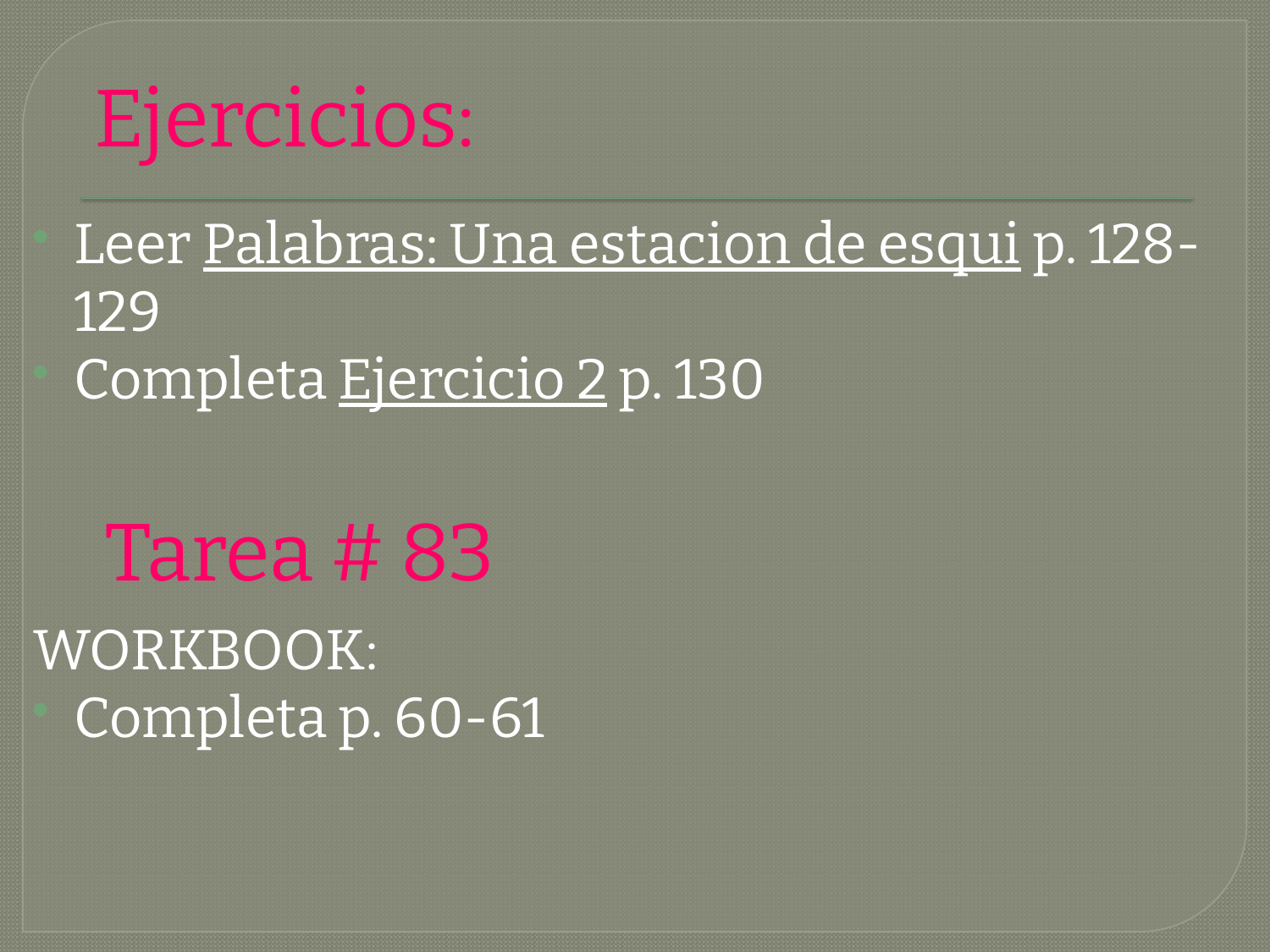

Ejercicios:
Leer Palabras: Una estacion de esqui p. 128-129
Completa Ejercicio 2 p. 130

WORKBOOK:
Completa p. 60-61
Tarea # 83